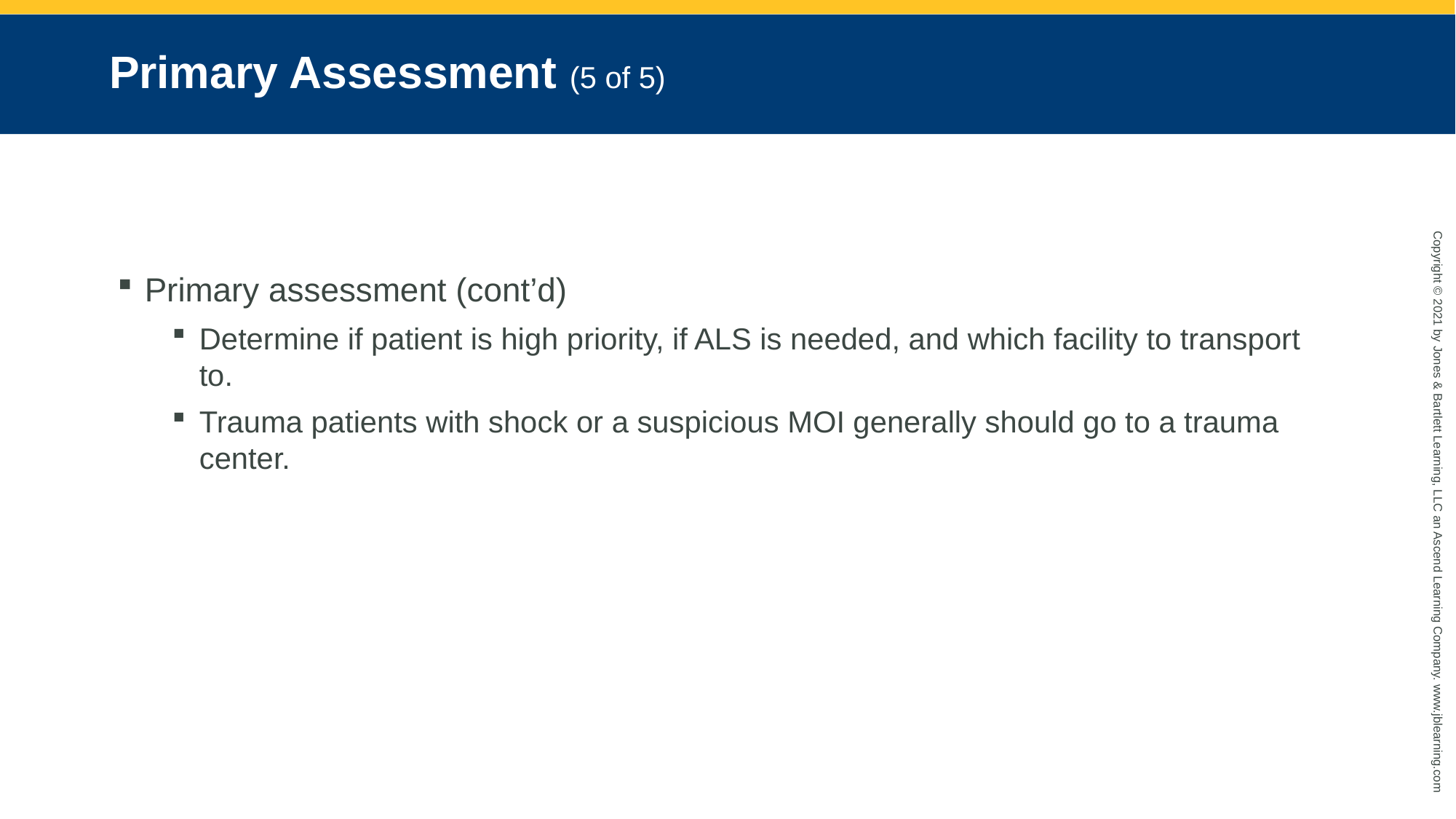

# Primary Assessment (5 of 5)
Primary assessment (cont’d)
Determine if patient is high priority, if ALS is needed, and which facility to transport to.
Trauma patients with shock or a suspicious MOI generally should go to a trauma center.